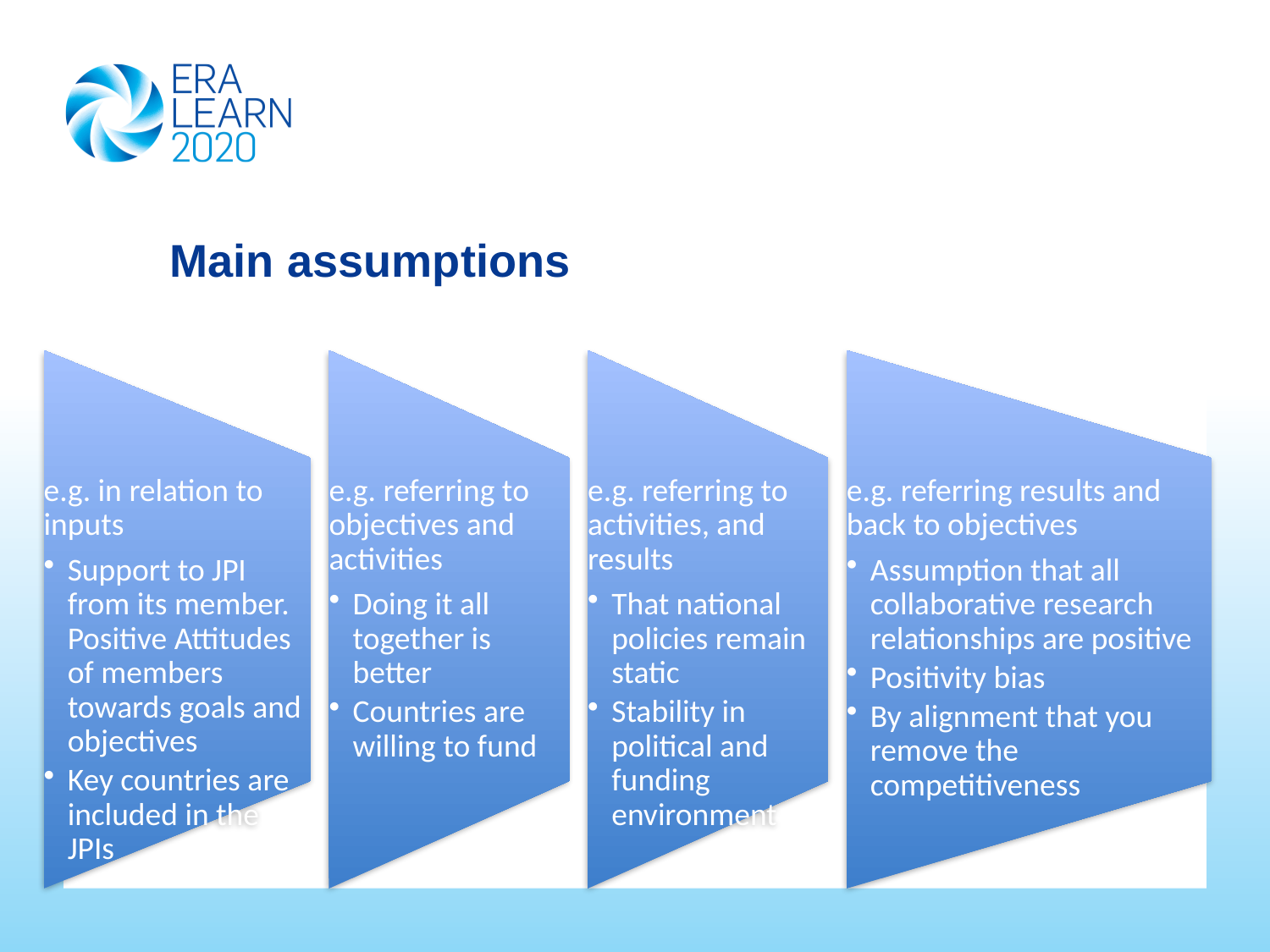

# Main assumptions
e.g. in relation to inputs
Support to JPI from its member.  Positive Attitudes of members towards goals and objectives
Key countries are included in the JPIs
e.g. referring to objectives and activities
Doing it all together is better
Countries are willing to fund

e.g. referring to activities, and results
That national policies remain static
Stability in political and funding environment
e.g. referring results and back to objectives
Assumption that all collaborative research relationships are positive
Positivity bias
By alignment that you remove the competitiveness